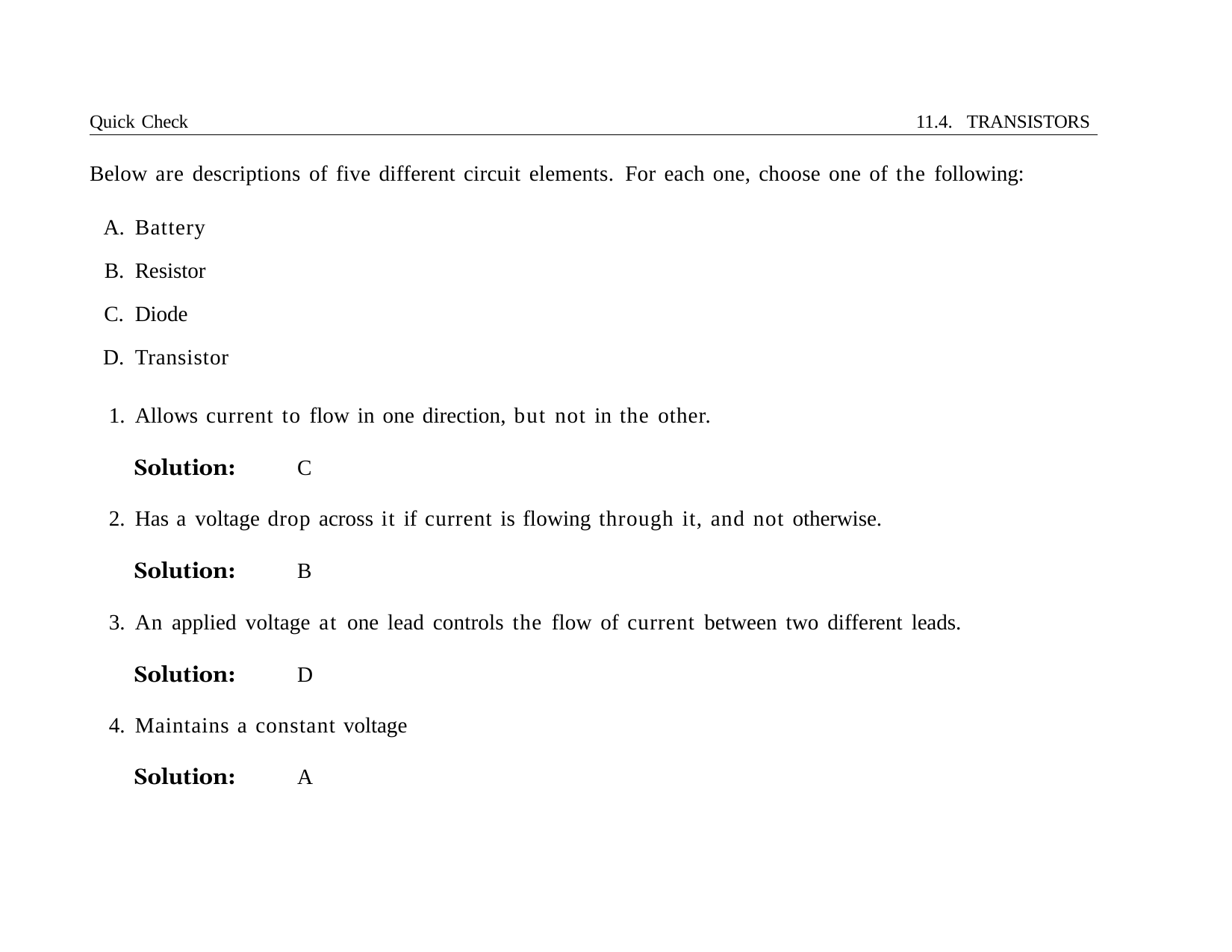

Quick Check	11.4.  TRANSISTORS

Below are descriptions of five different circuit elements. For each one, choose one of the following:

Battery
Resistor
Diode
Transistor

Allows current to flow in one direction, but not in the other.

Solution:	C
Has a voltage drop across it if current is flowing through it, and not otherwise.

Solution:	B
An applied voltage at one lead controls the flow of current between two different leads.

Solution:	D
Maintains a constant voltage
Solution:	A